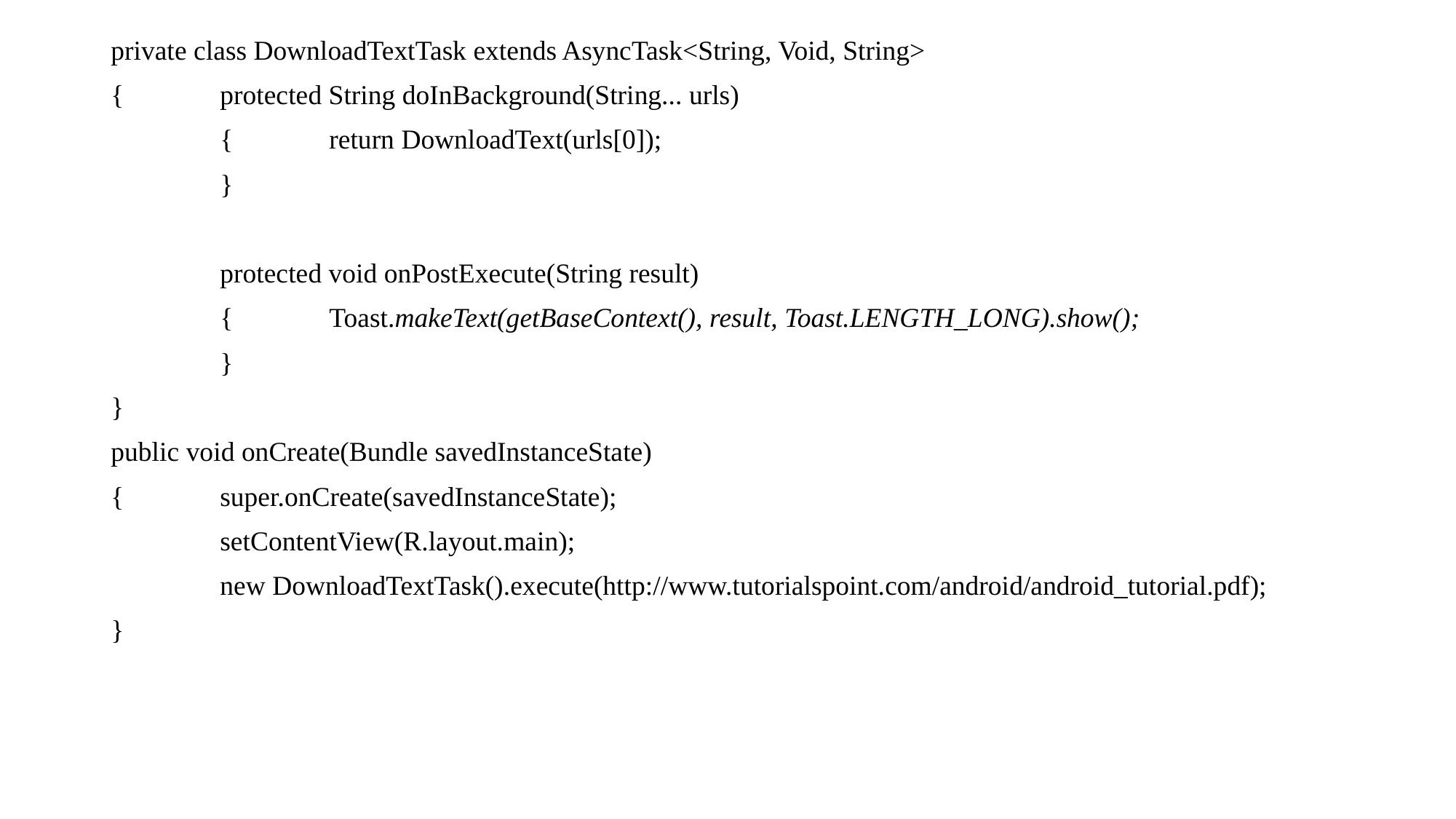

private class DownloadTextTask extends AsyncTask<String, Void, String>
{	protected String doInBackground(String... urls)
	{	return DownloadText(urls[0]);
	}

	protected void onPostExecute(String result)
	{	Toast.makeText(getBaseContext(), result, Toast.LENGTH_LONG).show();
	}
}
public void onCreate(Bundle savedInstanceState)
{	super.onCreate(savedInstanceState);
	setContentView(R.layout.main);
	new DownloadTextTask().execute(http://www.tutorialspoint.com/android/android_tutorial.pdf);
}